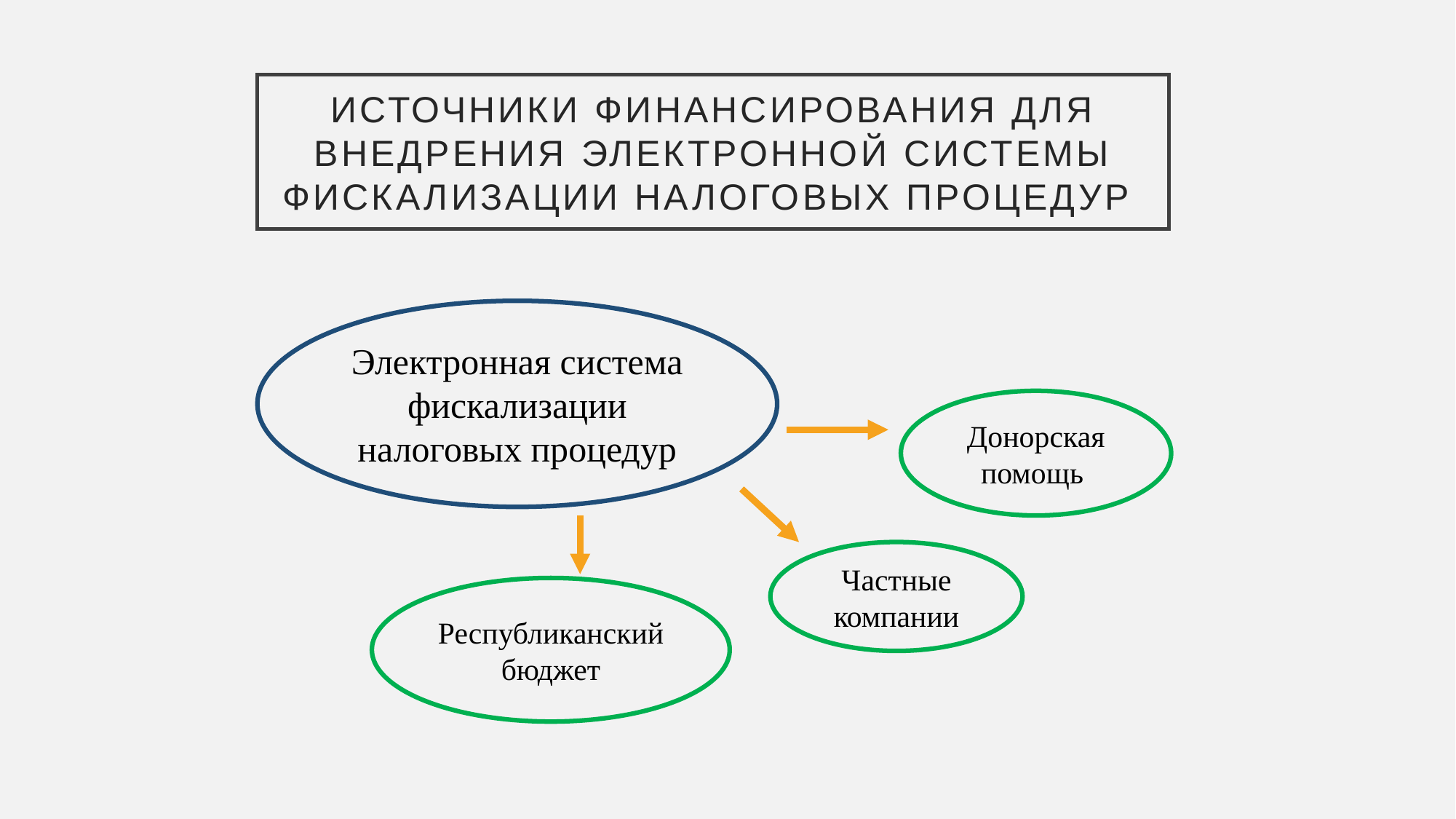

# Источники финансирования для внедрения Электронной системы фискализации налоговых процедур
Электронная система фискализации налоговых процедур

Донорская помощь
Частные компании
Республиканский бюджет